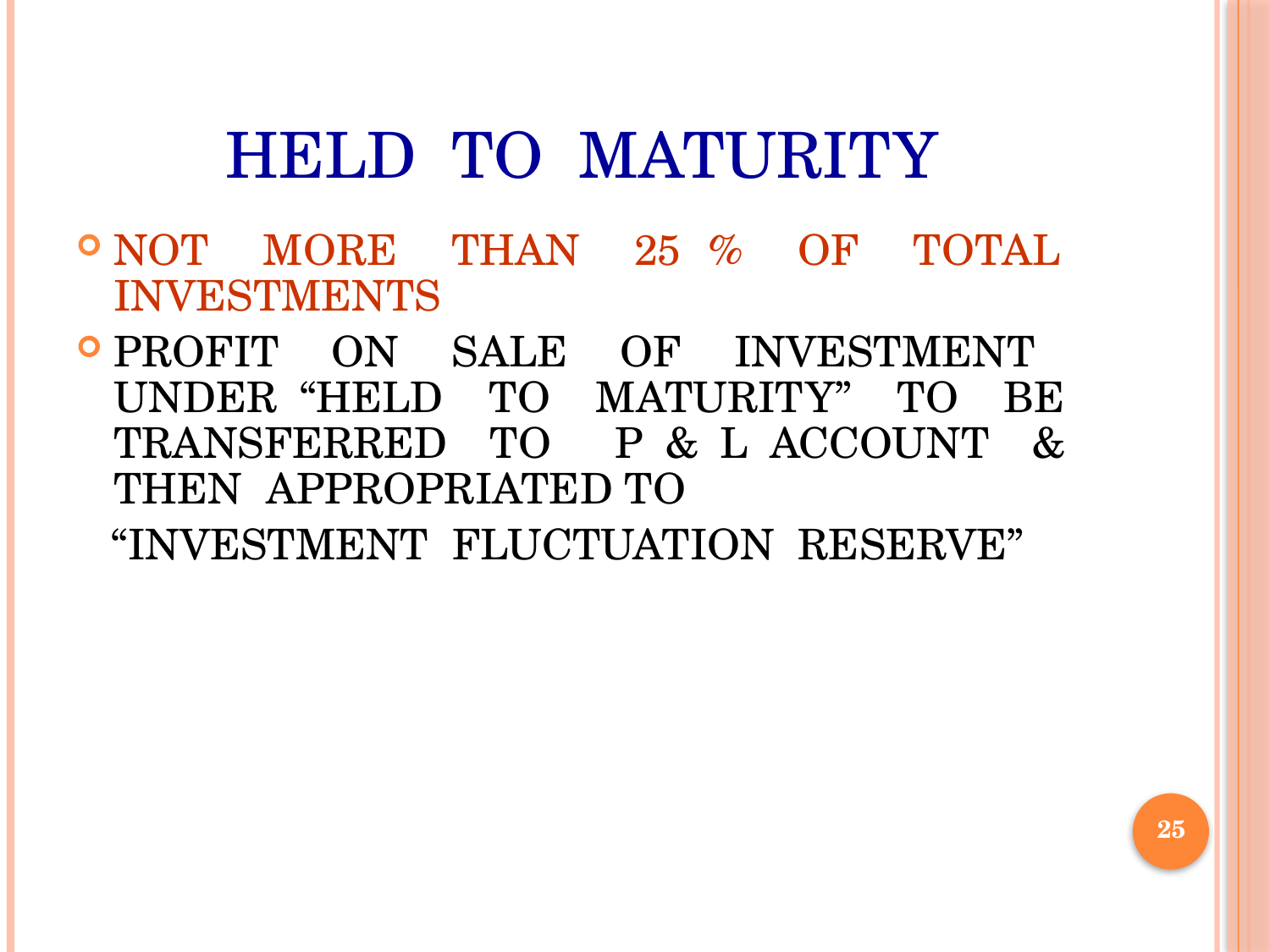

# HELD  TO  MATURITY
NOT  MORE  THAN  25 %  OF  TOTAL  INVESTMENTS
PROFIT  ON  SALE  OF  INVESTMENT   UNDER “HELD  TO  MATURITY”  TO  BE  TRANSFERRED  TO   P & L ACCOUNT  &  THEN  APPROPRIATED TO
   “INVESTMENT  FLUCTUATION  RESERVE”

25